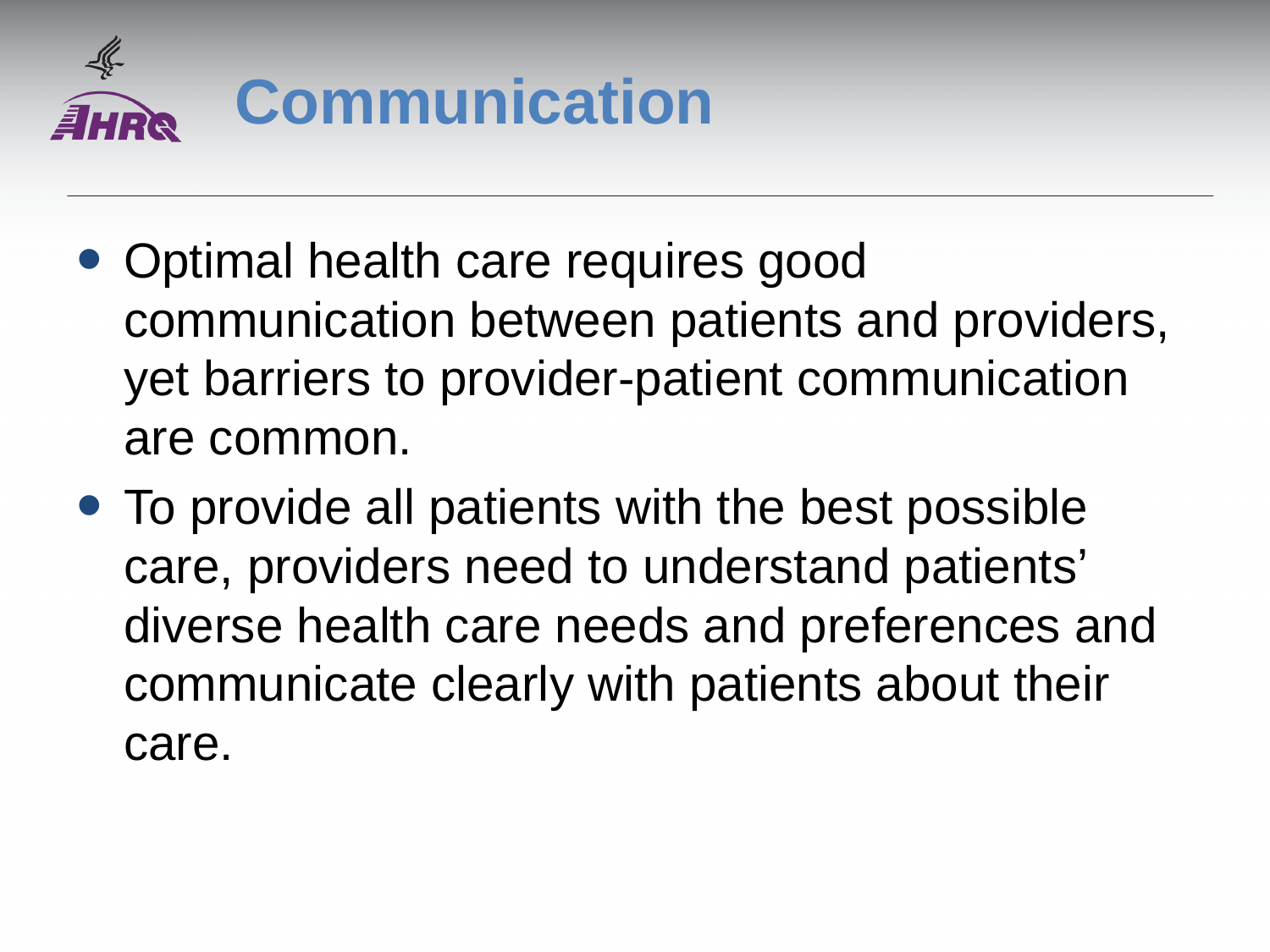

# Communication
Optimal health care requires good communication between patients and providers, yet barriers to provider-patient communication are common.
To provide all patients with the best possible care, providers need to understand patients’ diverse health care needs and preferences and communicate clearly with patients about their care.